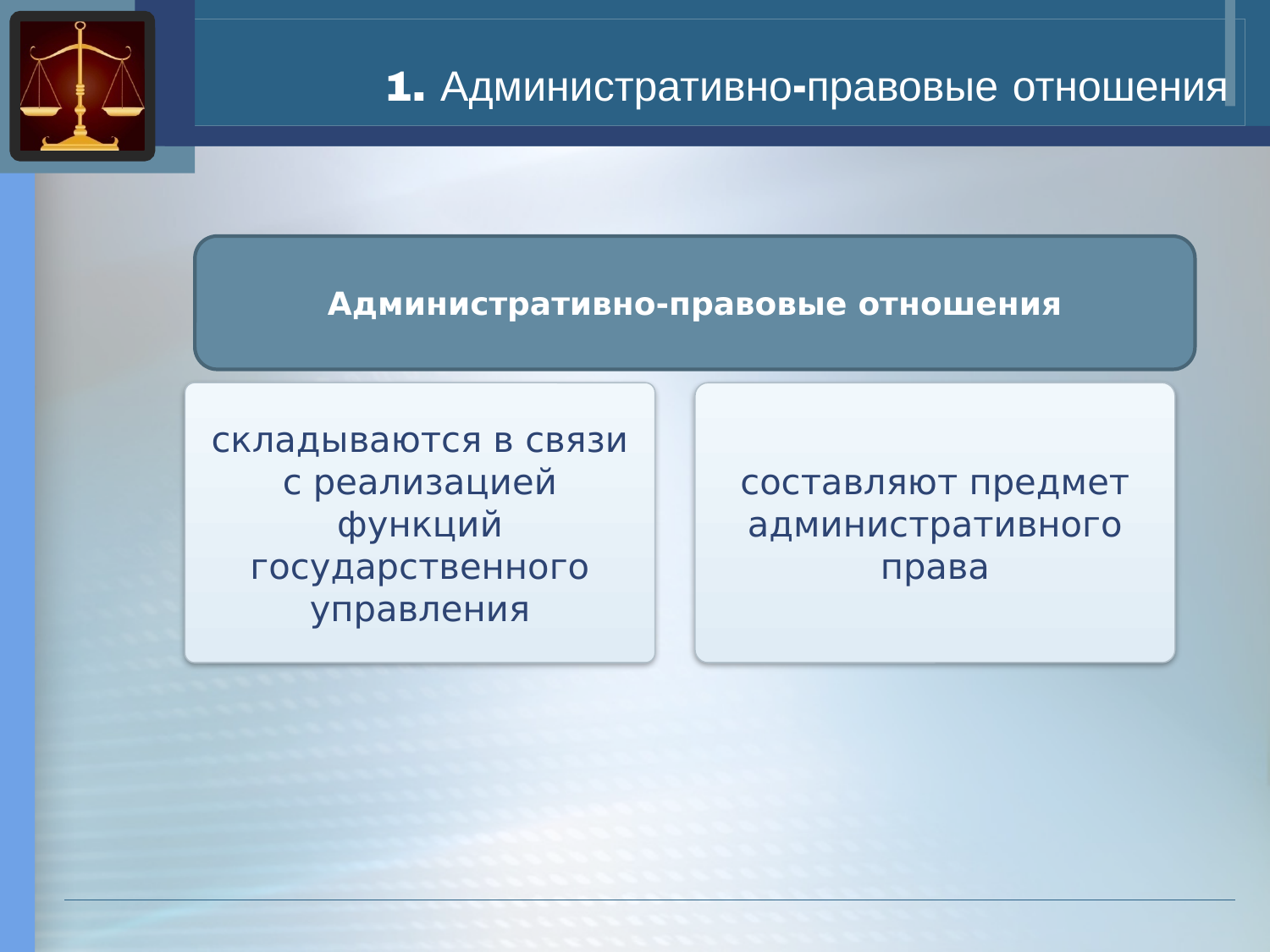

# 1. Административно-правовые отношения
Административно-правовые отношения
складываются в связи с реализацией функций государственного управления
составляют предмет административного права
3